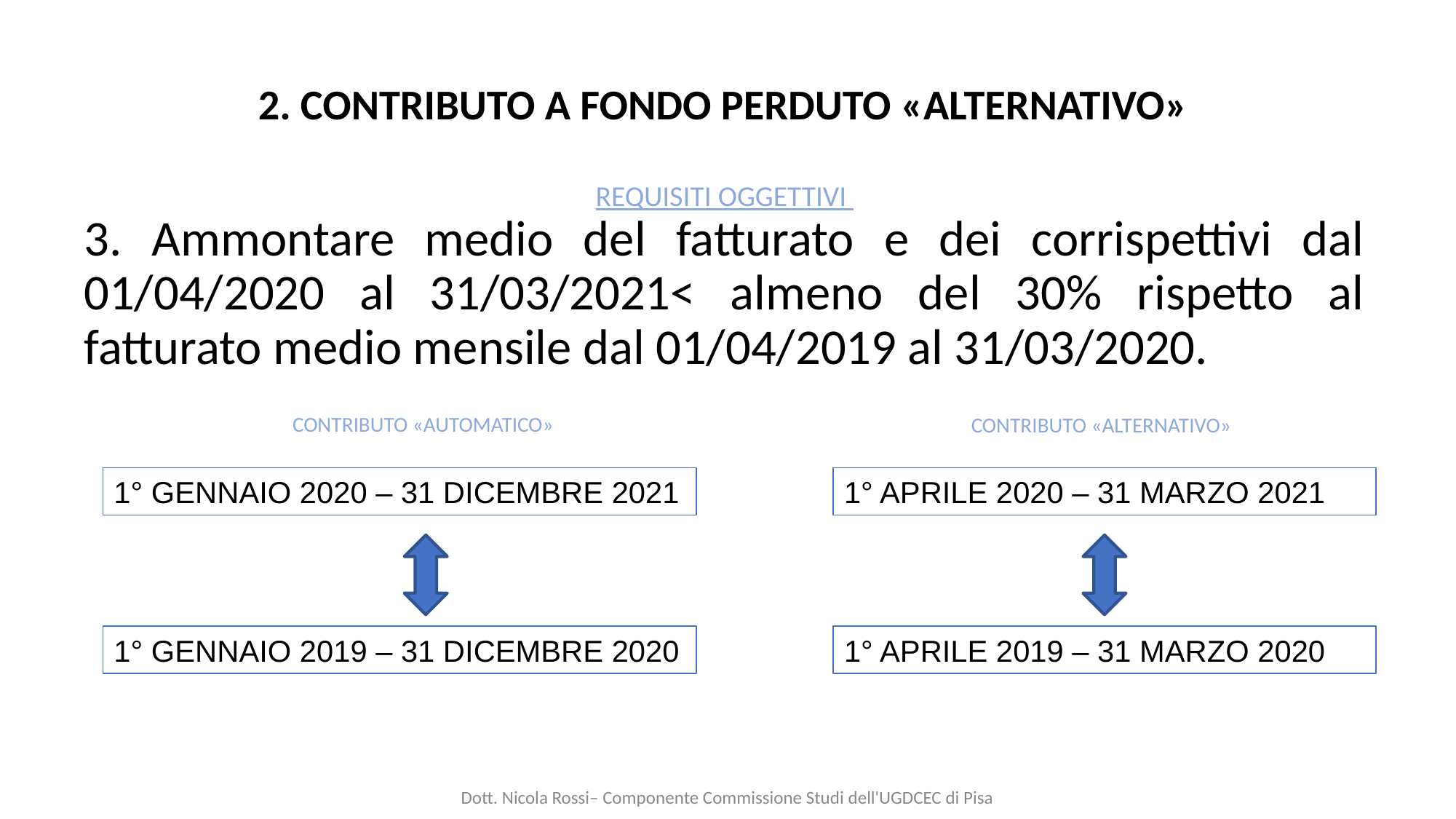

2. CONTRIBUTO A FONDO PERDUTO «ALTERNATIVO»
REQUISITI OGGETTIVI
3. Ammontare medio del fatturato e dei corrispettivi dal 01/04/2020 al 31/03/2021< almeno del 30% rispetto al fatturato medio mensile dal 01/04/2019 al 31/03/2020.

CONTRIBUTO «AUTOMATICO»
CONTRIBUTO «ALTERNATIVO»
1° GENNAIO 2020 – 31 DICEMBRE 2021
1° APRILE 2020 – 31 MARZO 2021

1° GENNAIO 2019 – 31 DICEMBRE 2020
1° APRILE 2019 – 31 MARZO 2020
Dott. Nicola Rossi– Componente Commissione Studi dell'UGDCEC di Pisa